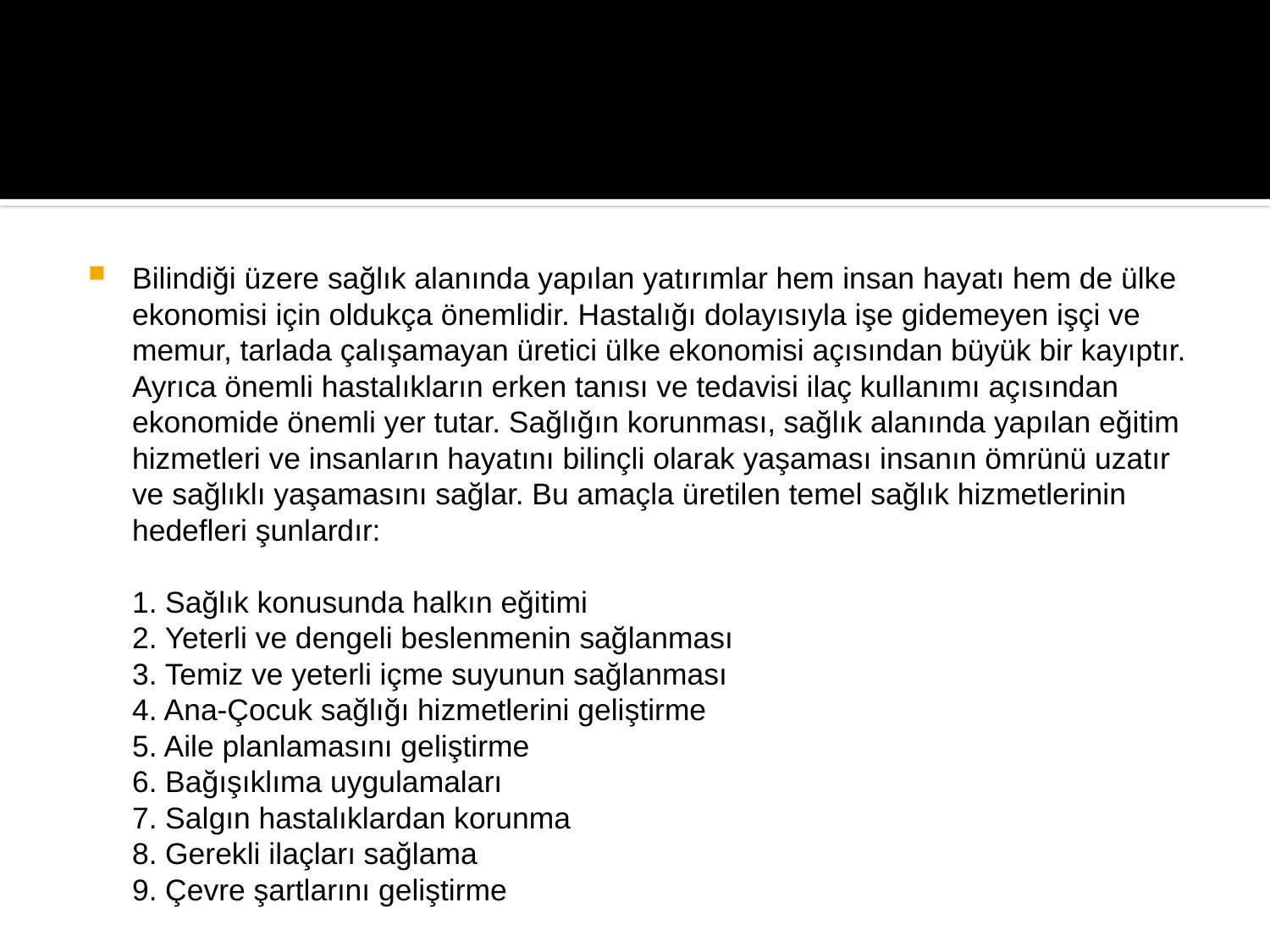

#
Bilindiği üzere sağlık alanında yapılan yatırımlar hem insan hayatı hem de ülke ekonomisi için oldukça önemlidir. Hastalığı dolayısıyla işe gidemeyen işçi ve memur, tarlada çalışamayan üretici ülke ekonomisi açısından büyük bir kayıptır. Ayrıca önemli hastalıkların erken tanısı ve tedavisi ilaç kullanımı açısından ekonomide önemli yer tutar. Sağlığın korunması, sağlık alanında yapılan eğitim hizmetleri ve insanların haya­tını bilinçli olarak yaşaması insanın ömrünü uzatır ve sağlıklı yaşamasını sağlar. Bu amaçla üretilen temel sağlık hizmetlerinin hedefleri şunlardır:
1. Sağlık konusunda halkın eğitimi
2. Yeterli ve dengeli beslenmenin sağlanması
3. Temiz ve yeterli içme suyunun sağlanması
4. Ana-Çocuk sağlığı hizmetlerini geliştirme
5. Aile planlamasını geliştirme
6. Bağışıklıma uygulamaları
7. Salgın hastalıklardan korunma
8. Gerekli ilaçları sağlama
9. Çevre şartlarını geliştirme